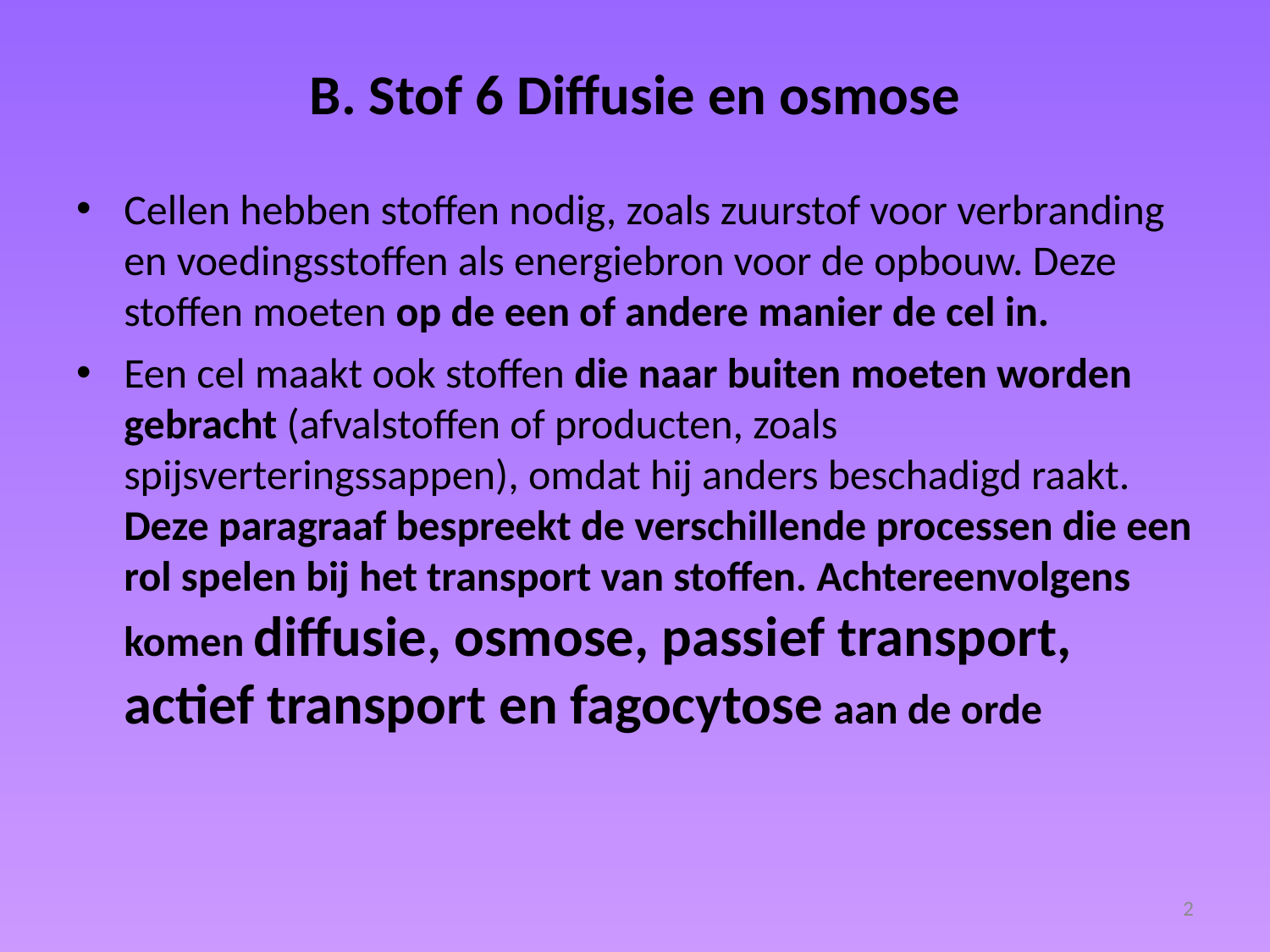

# B. Stof 6 Diffusie en osmose
Cellen hebben stoffen nodig, zoals zuurstof voor verbranding en voedingsstoffen als energiebron voor de opbouw. Deze stoffen moeten op de een of andere manier de cel in.
Een cel maakt ook stoffen die naar buiten moeten worden gebracht (afvalstoffen of producten, zoals spijsverteringssappen), omdat hij anders beschadigd raakt.
Deze paragraaf bespreekt de verschillende processen die een rol spelen bij het transport van stoffen. Achtereenvolgens komen diffusie, osmose, passief transport, actief transport en fagocytose aan de orde
2